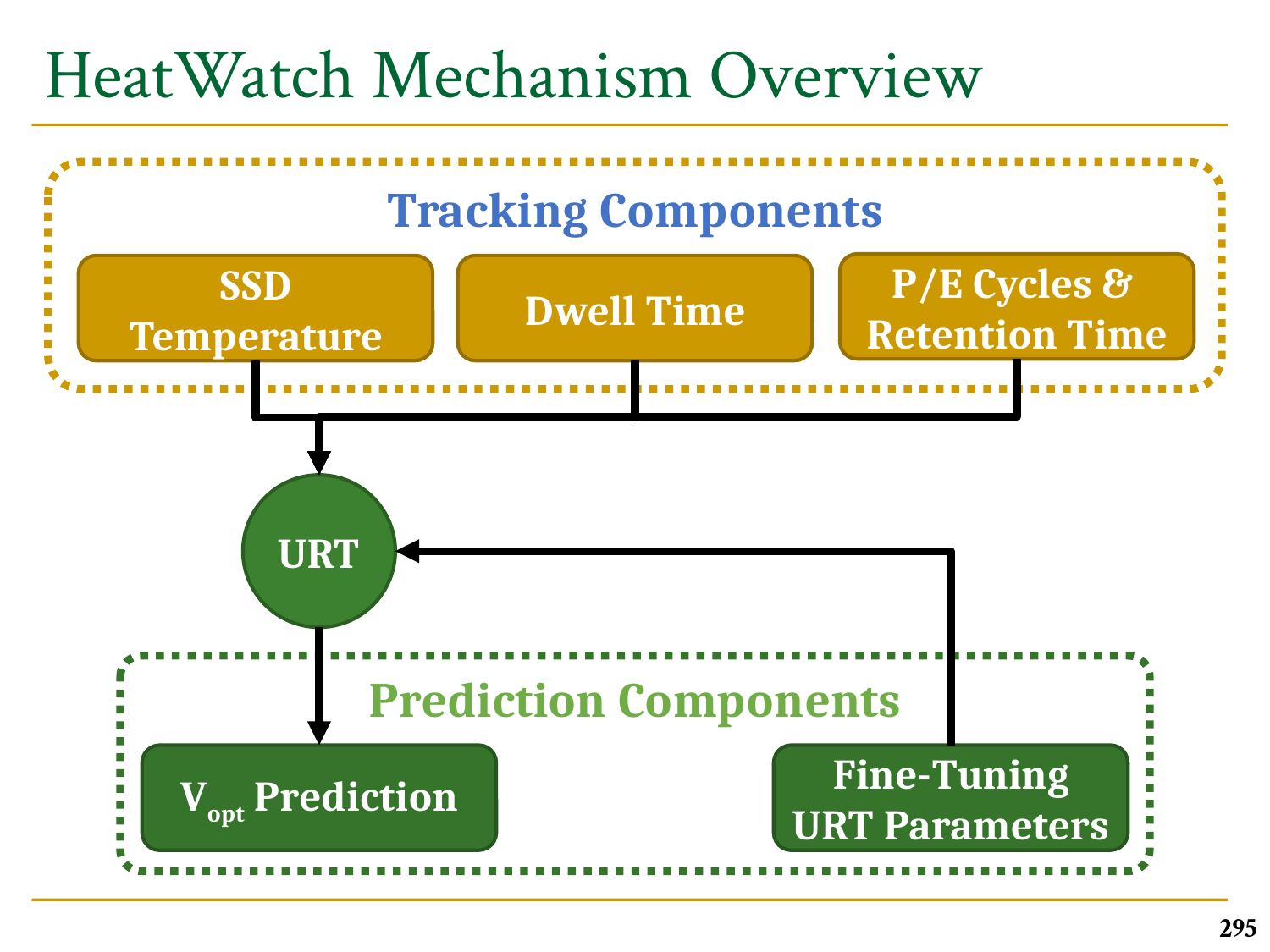

# HeatWatch Mechanism Overview
Tracking Components
P/E Cycles &
Retention Time
SSD Temperature
Dwell Time
URT
Prediction Components
Vopt Prediction
Fine-Tuning URT Parameters
295